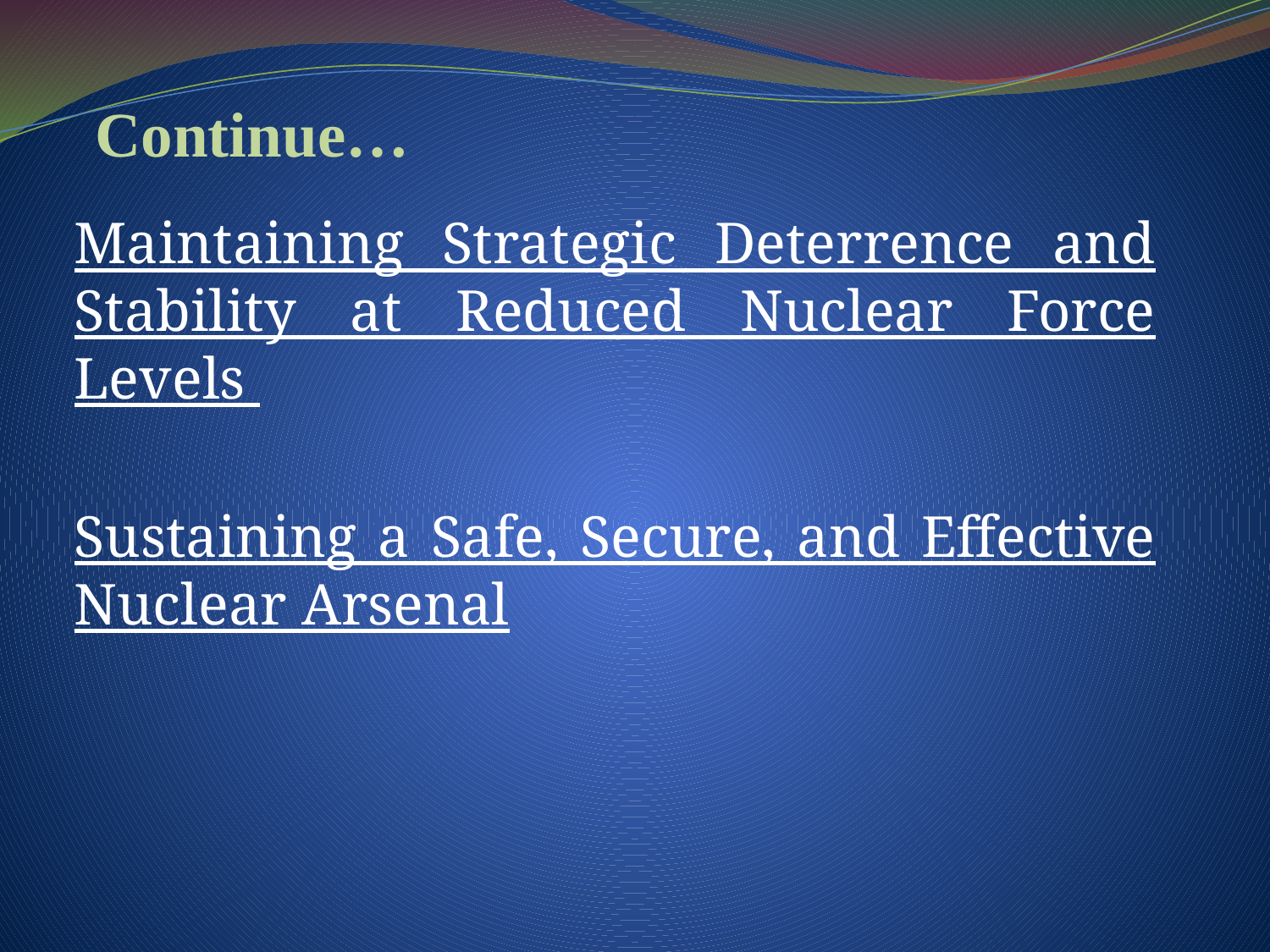

# Continue…
Maintaining Strategic Deterrence and Stability at Reduced Nuclear Force Levels

Sustaining a Safe, Secure, and Effective Nuclear Arsenal